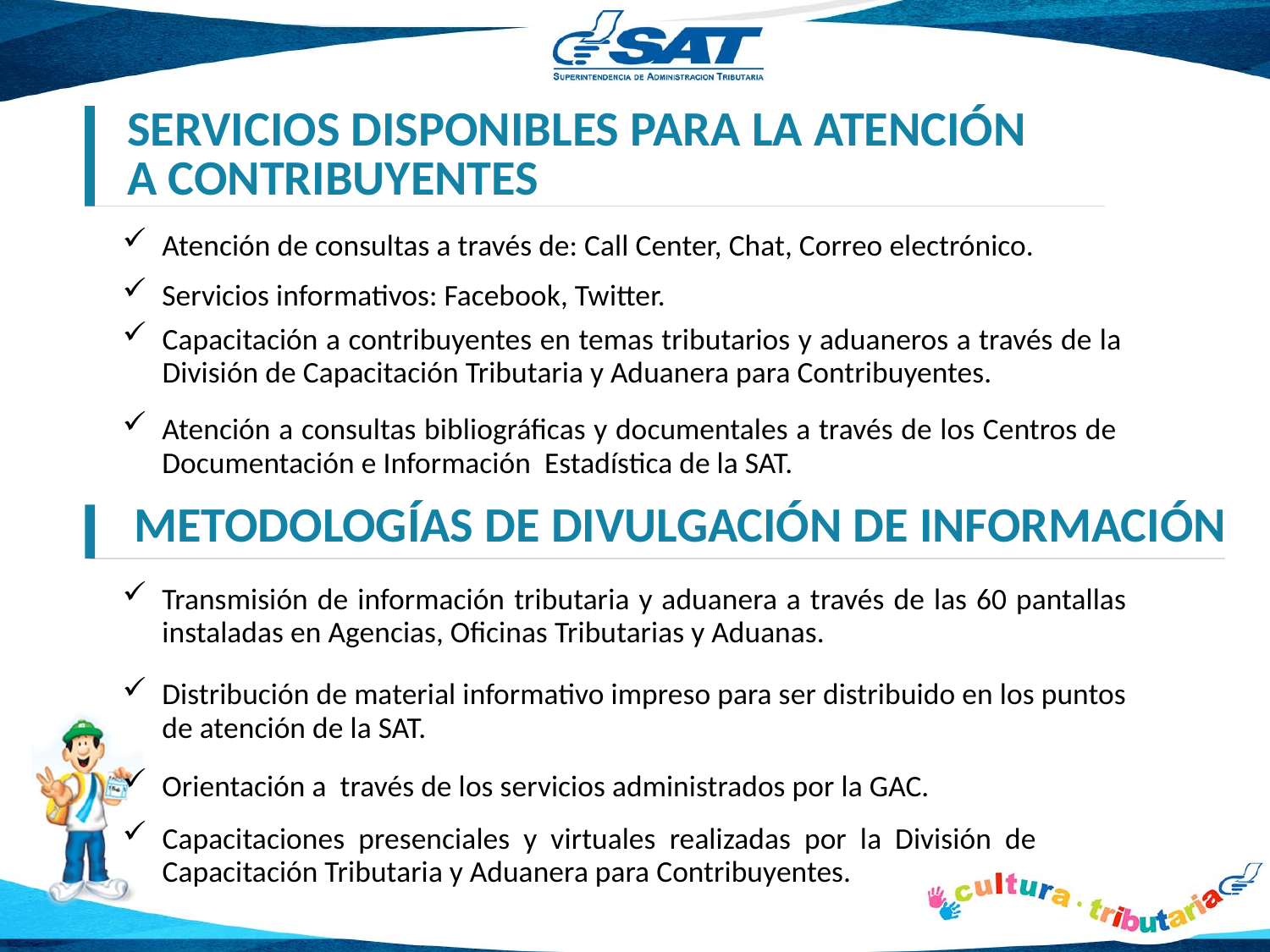

SERVICIOS DISPONIBLES PARA LA ATENCIÓN A CONTRIBUYENTES

Atención de consultas a través de: Call Center, Chat, Correo electrónico.
Servicios informativos: Facebook, Twitter.
Capacitación a contribuyentes en temas tributarios y aduaneros a través de la División de Capacitación Tributaria y Aduanera para Contribuyentes.
Atención a consultas bibliográficas y documentales a través de los Centros de Documentación e Información  Estadística de la SAT.
METODOLOGÍAS DE DIVULGACIÓN DE INFORMACIÓN

Transmisión de información tributaria y aduanera a través de las 60 pantallas instaladas en Agencias, Oficinas Tributarias y Aduanas.
Distribución de material informativo impreso para ser distribuido en los puntos de atención de la SAT.
Orientación a  través de los servicios administrados por la GAC.
Capacitaciones presenciales y virtuales realizadas por la División de Capacitación Tributaria y Aduanera para Contribuyentes.